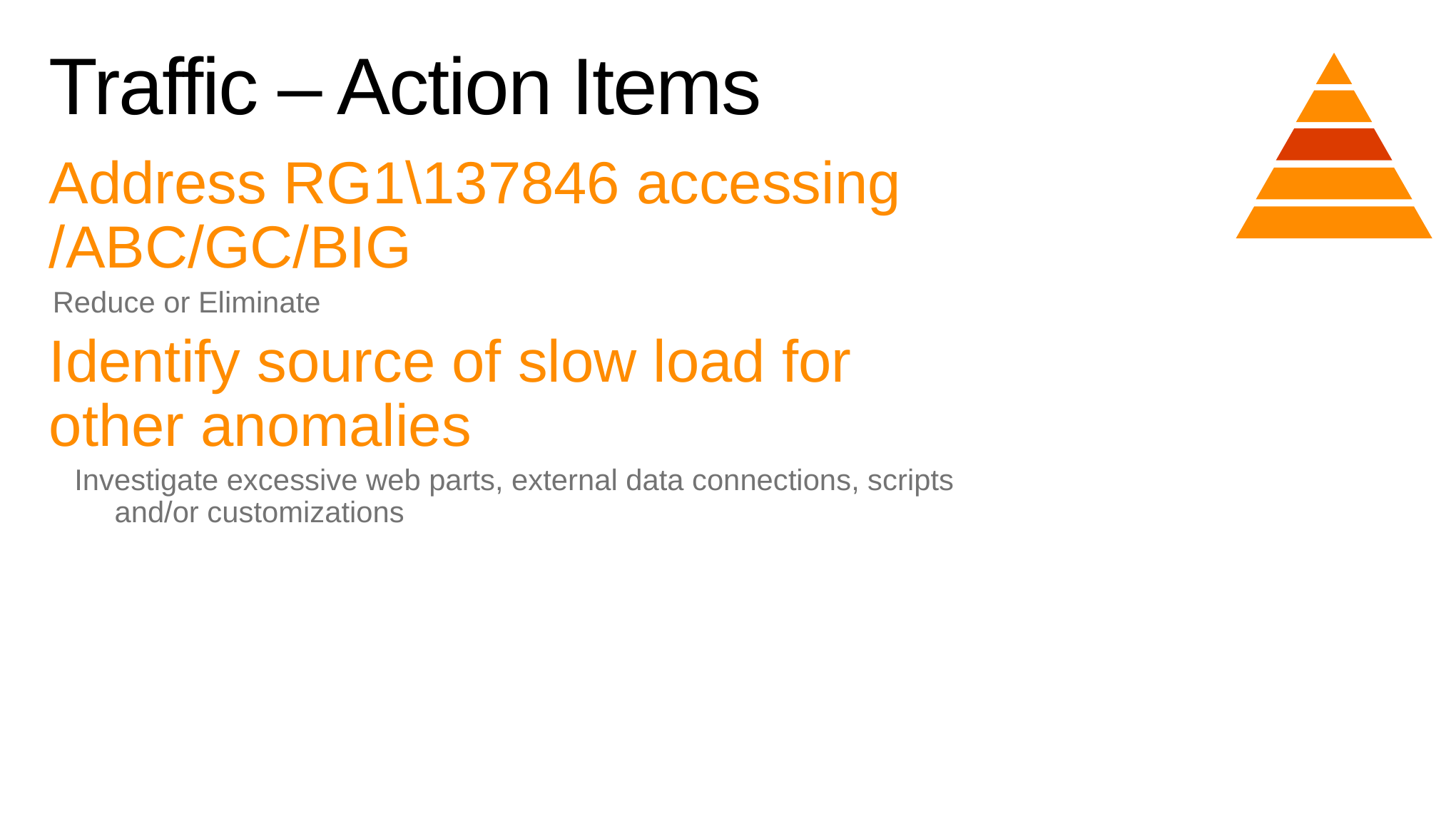

# Traffic – Action Items

Address RG1\137846 accessing /ABC/GC/BIG
Reduce or Eliminate
Identify source of slow load for other anomalies
Investigate excessive web parts, external data connections, scripts and/or customizations